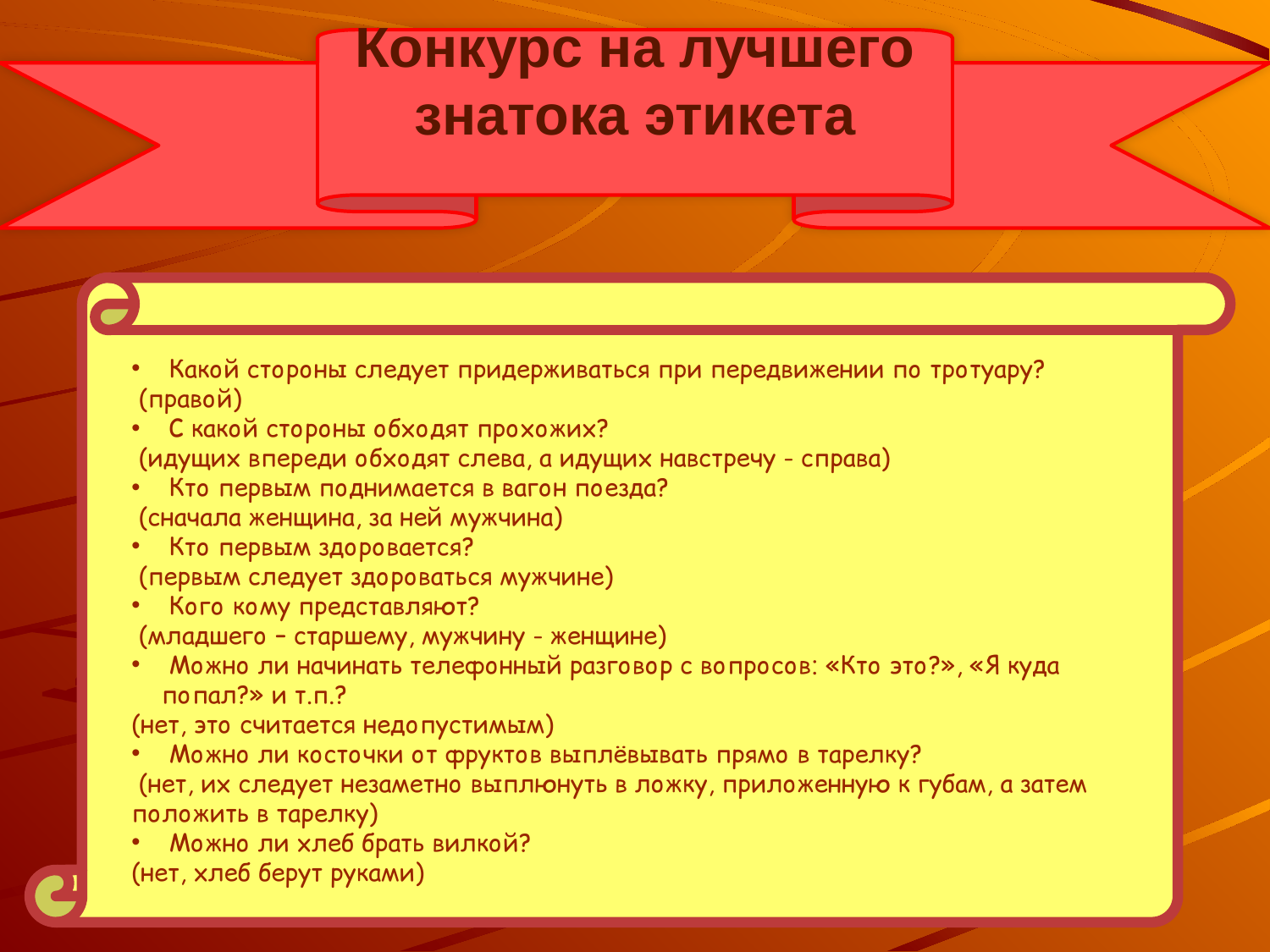

Конкурс на лучшего знатока этикета

 Какой стороны следует придерживаться при передвижении по тротуару?
 (правой)
 С какой стороны обходят прохожих?
 (идущих впереди обходят слева, а идущих навстречу - справа)
 Кто первым поднимается в вагон поезда?
 (сначала женщина, за ней мужчина)
 Кто первым здоровается?
 (первым следует здороваться мужчине)
 Кого кому представляют?
 (младшего – старшему, мужчину - женщине)
 Можно ли начинать телефонный разговор с вопросов: «Кто это?», «Я куда попал?» и т.п.?
(нет, это считается недопустимым)
 Можно ли косточки от фруктов выплёвывать прямо в тарелку?
 (нет, их следует незаметно выплюнуть в ложку, приложенную к губам, а затем положить в тарелку)
 Можно ли хлеб брать вилкой?
(нет, хлеб берут руками)